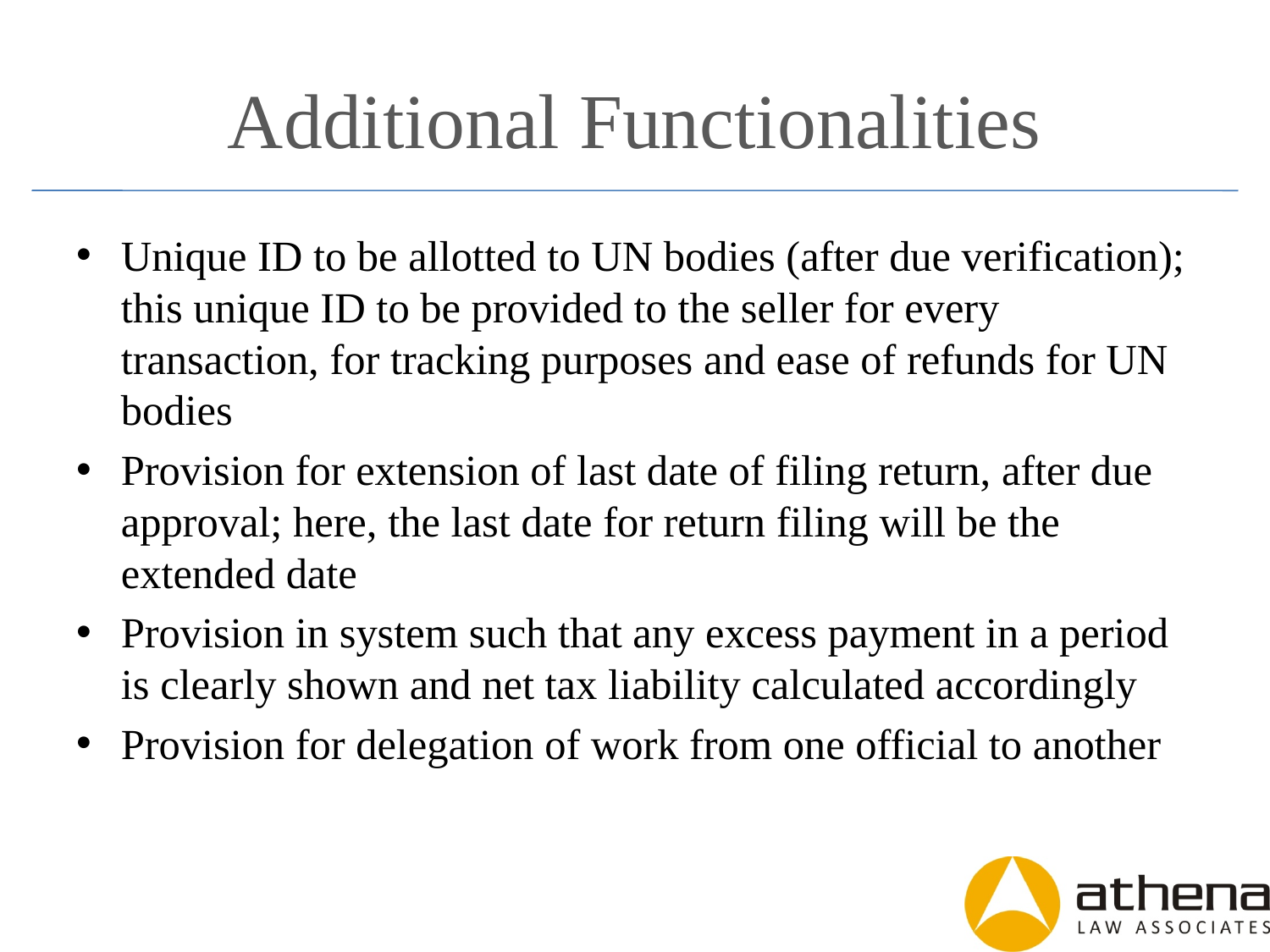

# Additional Functionalities
Unique ID to be allotted to UN bodies (after due verification); this unique ID to be provided to the seller for every transaction, for tracking purposes and ease of refunds for UN bodies
Provision for extension of last date of filing return, after due approval; here, the last date for return filing will be the extended date
Provision in system such that any excess payment in a period is clearly shown and net tax liability calculated accordingly
Provision for delegation of work from one official to another